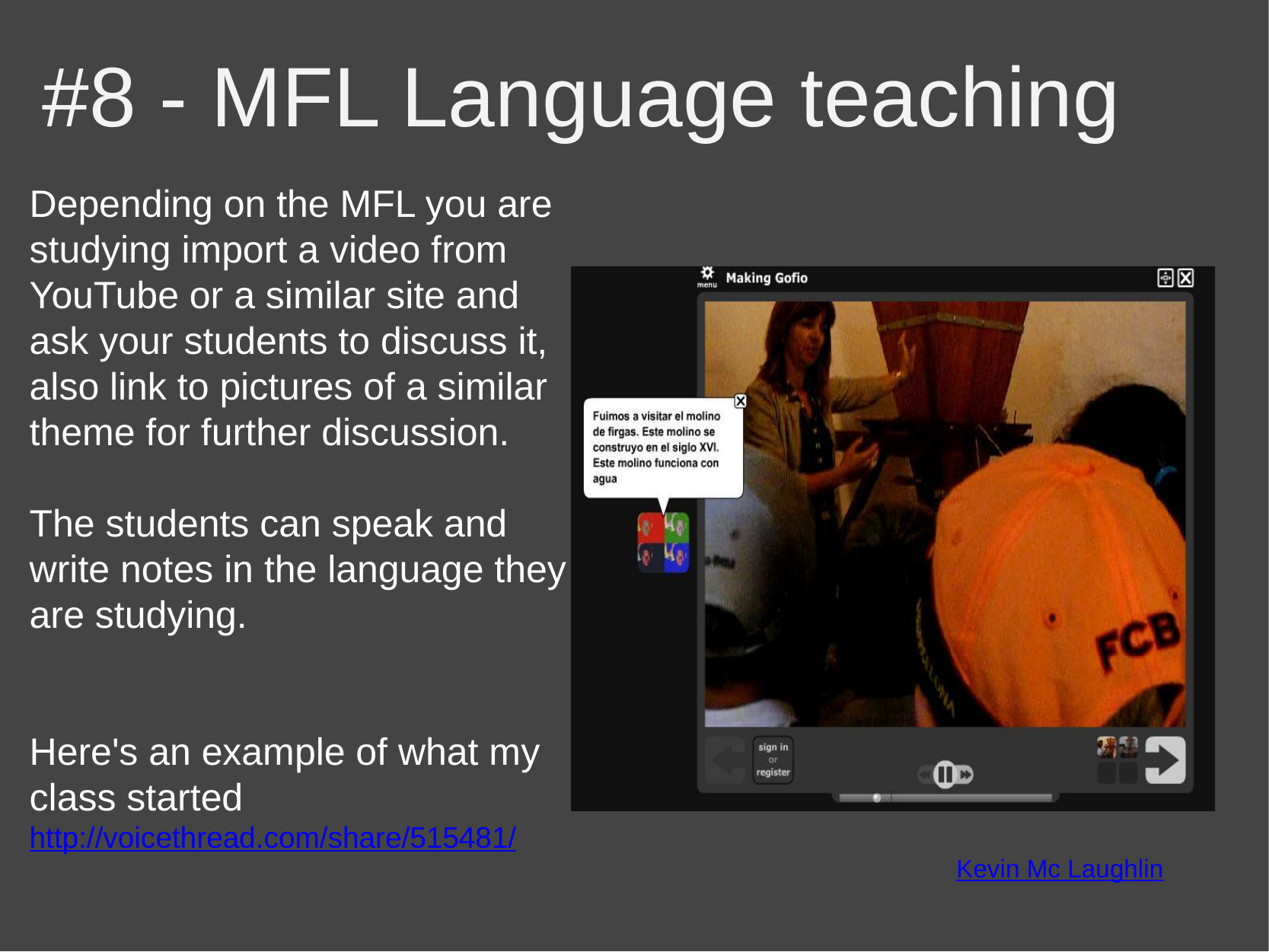

# #8 - MFL Language teaching
Depending on the MFL you are studying import a video from YouTube or a similar site and ask your students to discuss it, also link to pictures of a similar theme for further discussion.

The students can speak and write notes in the language they are studying.

Here's an example of what my class started
http://voicethread.com/share/515481/

Kevin Mc Laughlin